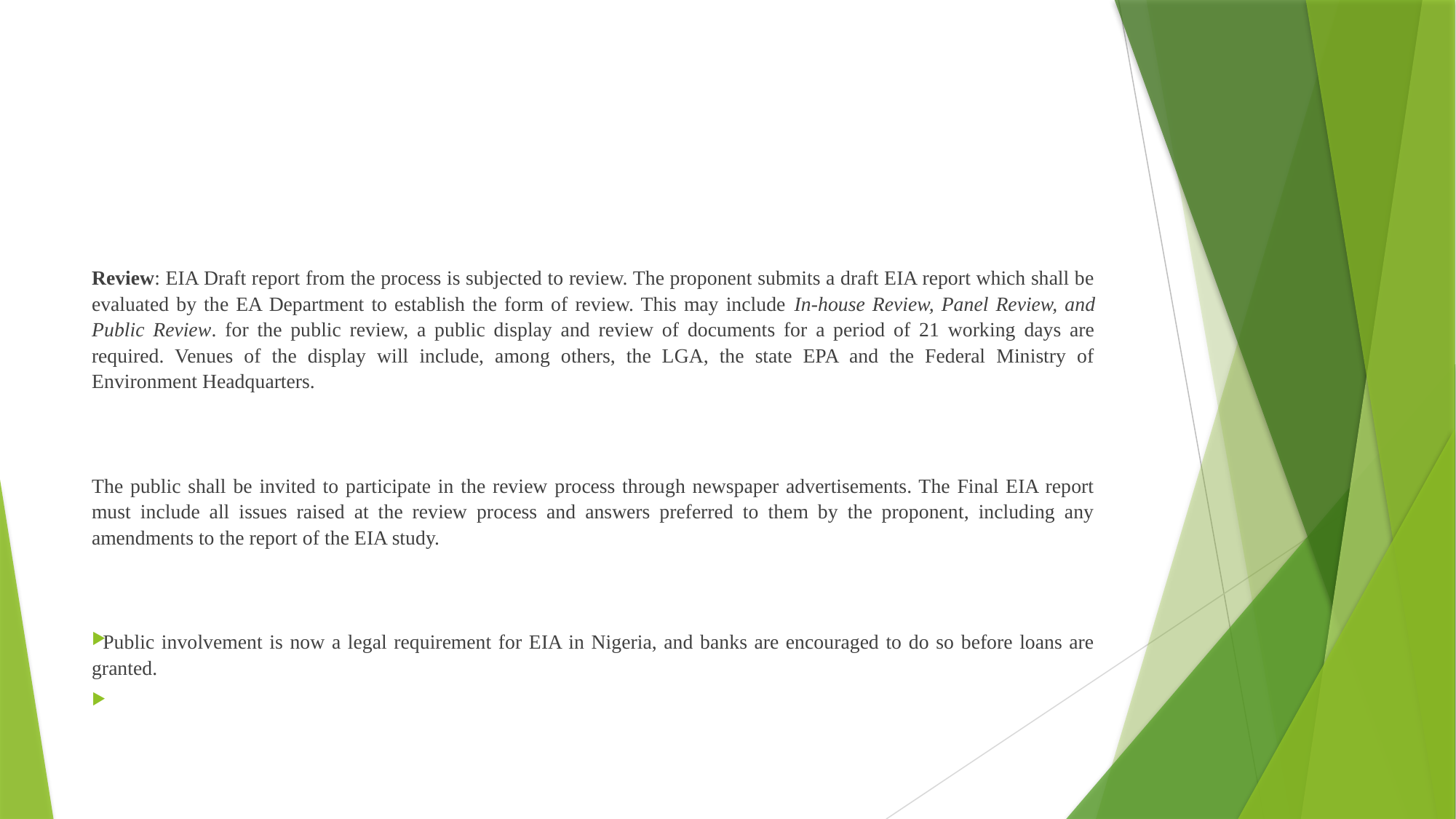

#
Review: EIA Draft report from the process is subjected to review. The proponent submits a draft EIA report which shall be evaluated by the EA Department to establish the form of review. This may include In-house Review, Panel Review, and Public Review. for the public review, a public display and review of documents for a period of 21 working days are required. Venues of the display will include, among others, the LGA, the state EPA and the Federal Ministry of Environment Headquarters.

The public shall be invited to participate in the review process through newspaper advertisements. The Final EIA report must include all issues raised at the review process and answers preferred to them by the proponent, including any amendments to the report of the EIA study.

Public involvement is now a legal requirement for EIA in Nigeria, and banks are encouraged to do so before loans are granted.